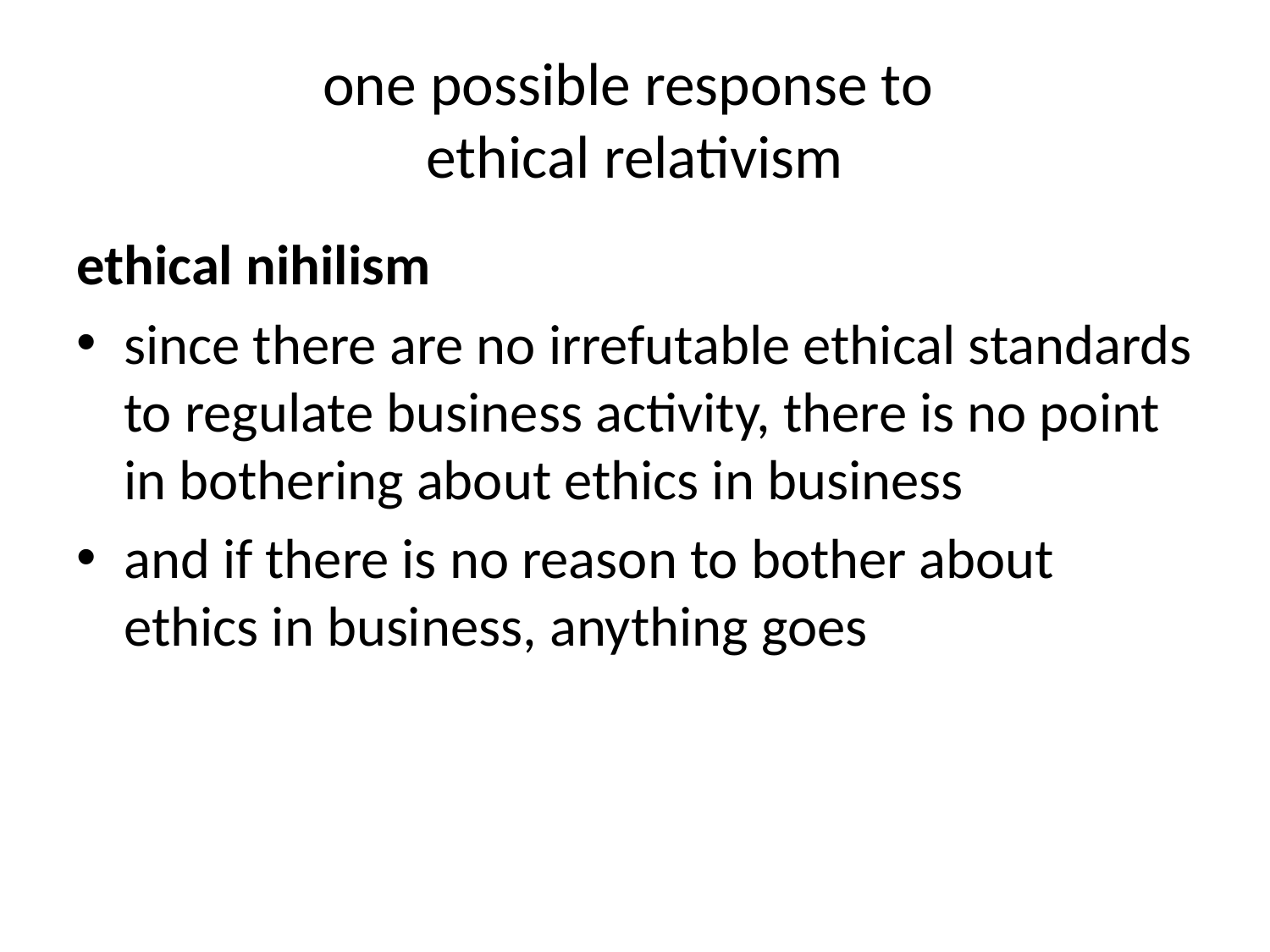

# one possible response to ethical relativism
ethical nihilism
since there are no irrefutable ethical standards to regulate business activity, there is no point in bothering about ethics in business
and if there is no reason to bother about ethics in business, anything goes